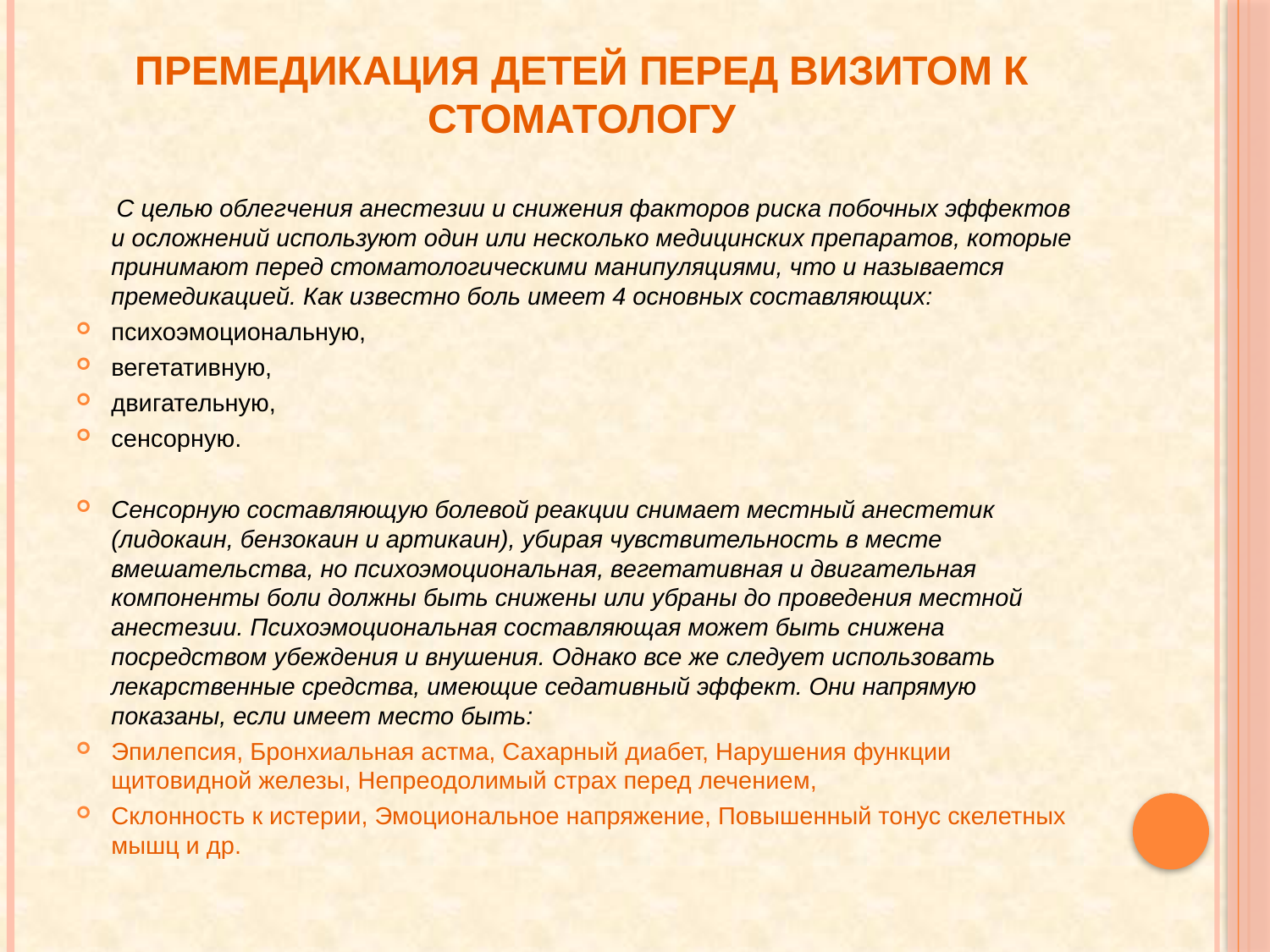

# Премедикация детей перед визитом к стоматологу
      С целью облегчения анестезии и снижения факторов риска побочных эффектов и осложнений используют один или несколько медицинских препаратов, которые принимают перед стоматологическими манипуляциями, что и называется премедикацией. Как известно боль имеет 4 основных составляющих:
психоэмоциональную,
вегетативную,
двигательную,
сенсорную.

Сенсорную составляющую болевой реакции снимает местный анестетик (лидокаин, бензокаин и артикаин), убирая чувствительность в месте вмешательства, но психоэмоциональная, вегетативная и двигательная компоненты боли должны быть снижены или убраны до проведения местной анестезии. Психоэмоциональная составляющая может быть снижена посредством убеждения и внушения. Однако все же следует использовать лекарственные средства, имеющие седативный эффект. Они напрямую показаны, если имеет место быть:
Эпилепсия, Бронхиальная астма, Сахарный диабет, Нарушения функции щитовидной железы, Непреодолимый страх перед лечением,
Склонность к истерии, Эмоциональное напряжение, Повышенный тонус скелетных мышц и др.